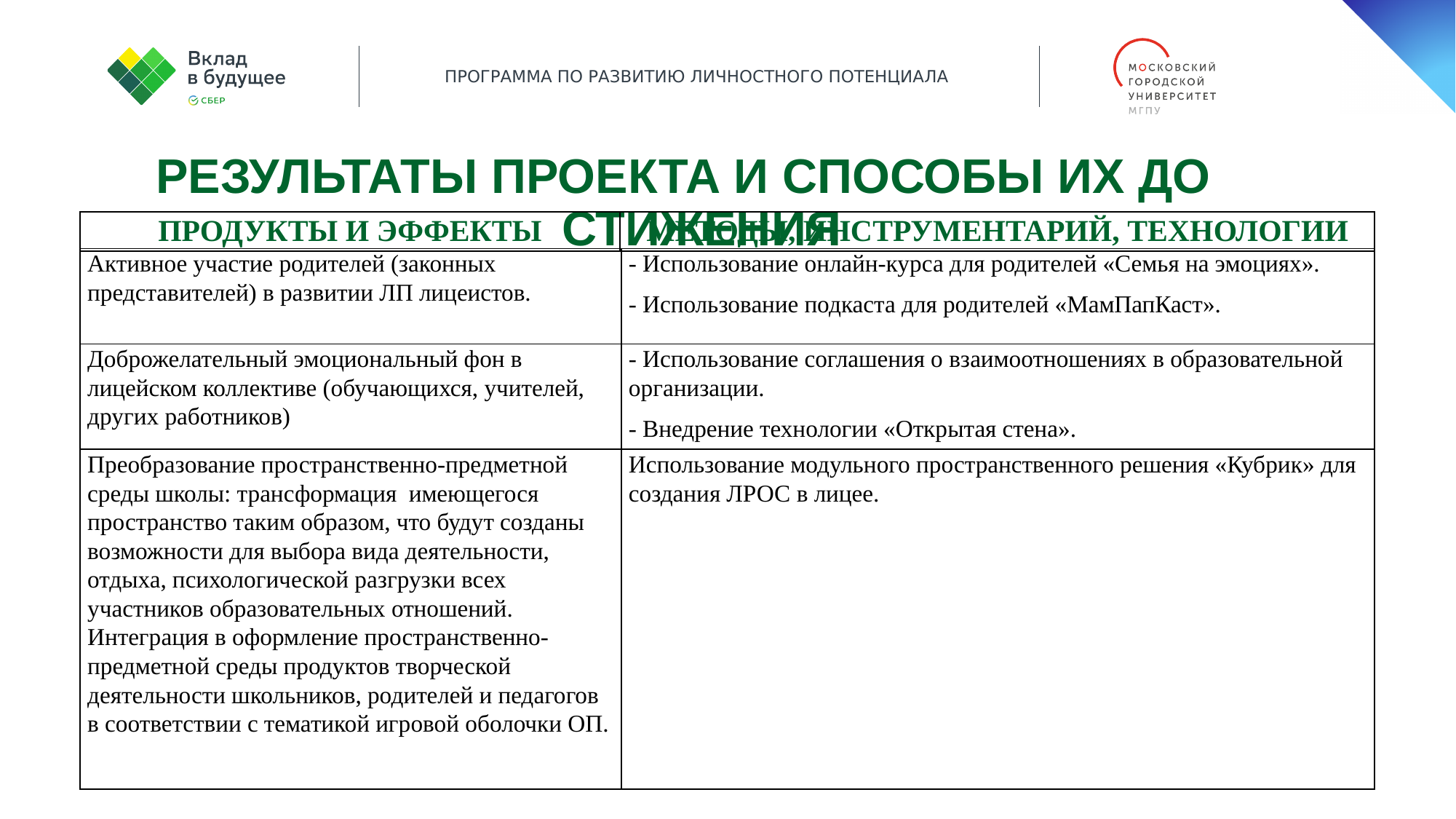

Результаты проекта и Способы их ДО	СТИЖЕНИЯ
| Продукты и эффекты | Методы, инструментарий, технологии |
| --- | --- |
| Активное участие родителей (законных представителей) в развитии ЛП лицеистов. | - Использование онлайн-курса для родителей «Семья на эмоциях». - Использование подкаста для родителей «МамПапКаст». |
| --- | --- |
| Доброжелательный эмоциональный фон в лицейском коллективе (обучающихся, учителей, других работников) | - Использование соглашения о взаимоотношениях в образовательной организации. - Внедрение технологии «Открытая стена». |
| Преобразование пространственно-предметной среды школы: трансформация имеющегося пространство таким образом, что будут созданы возможности для выбора вида деятельности, отдыха, психологической разгрузки всех участников образовательных отношений. Интеграция в оформление пространственно-предметной среды продуктов творческой деятельности школьников, родителей и педагогов в соответствии с тематикой игровой оболочки ОП. | Использование модульного пространственного решения «Кубрик» для создания ЛРОС в лицее. |